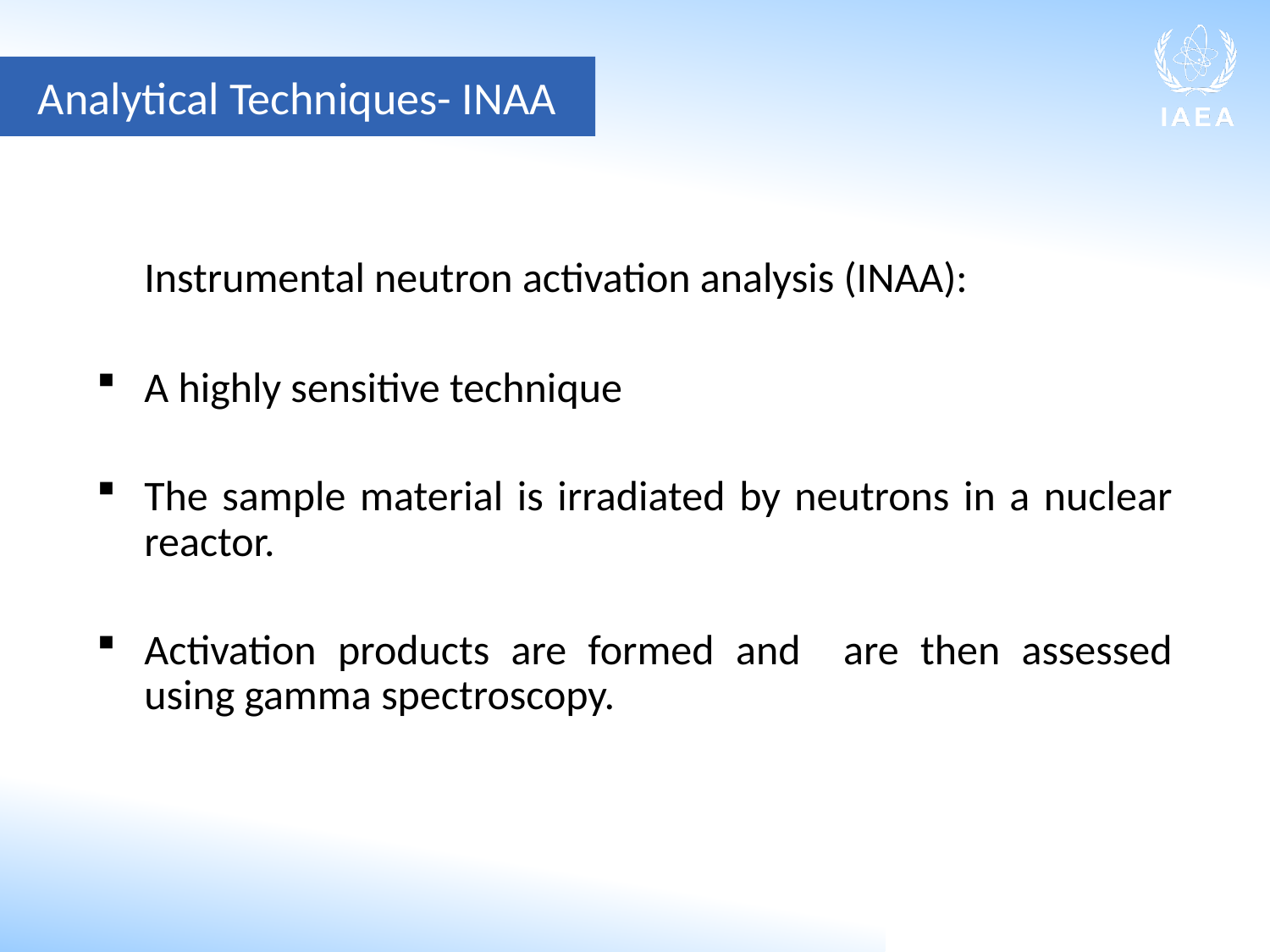

Analytical Techniques- INAA
	Instrumental neutron activation analysis (INAA):

A highly sensitive technique

The sample material is irradiated by neutrons in a nuclear reactor.

Activation products are formed and  are then assessed using gamma spectroscopy.